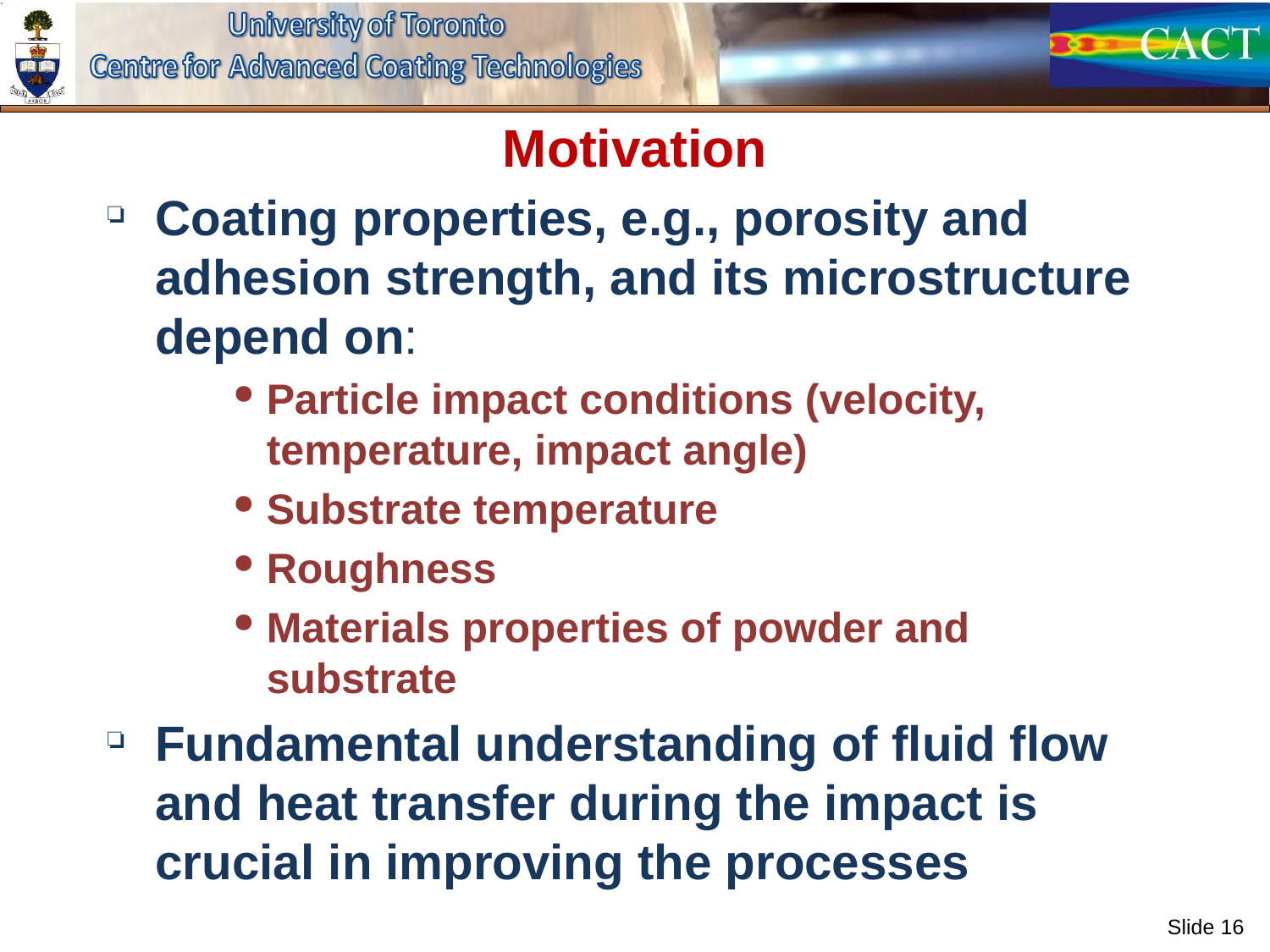

# Motivation
Coating properties, e.g., porosity and adhesion strength, and its microstructure depend on:
Particle impact conditions (velocity, temperature, impact angle)
Substrate temperature
Roughness
Materials properties of powder and substrate
Fundamental understanding of fluid flow and heat transfer during the impact is crucial in improving the processes